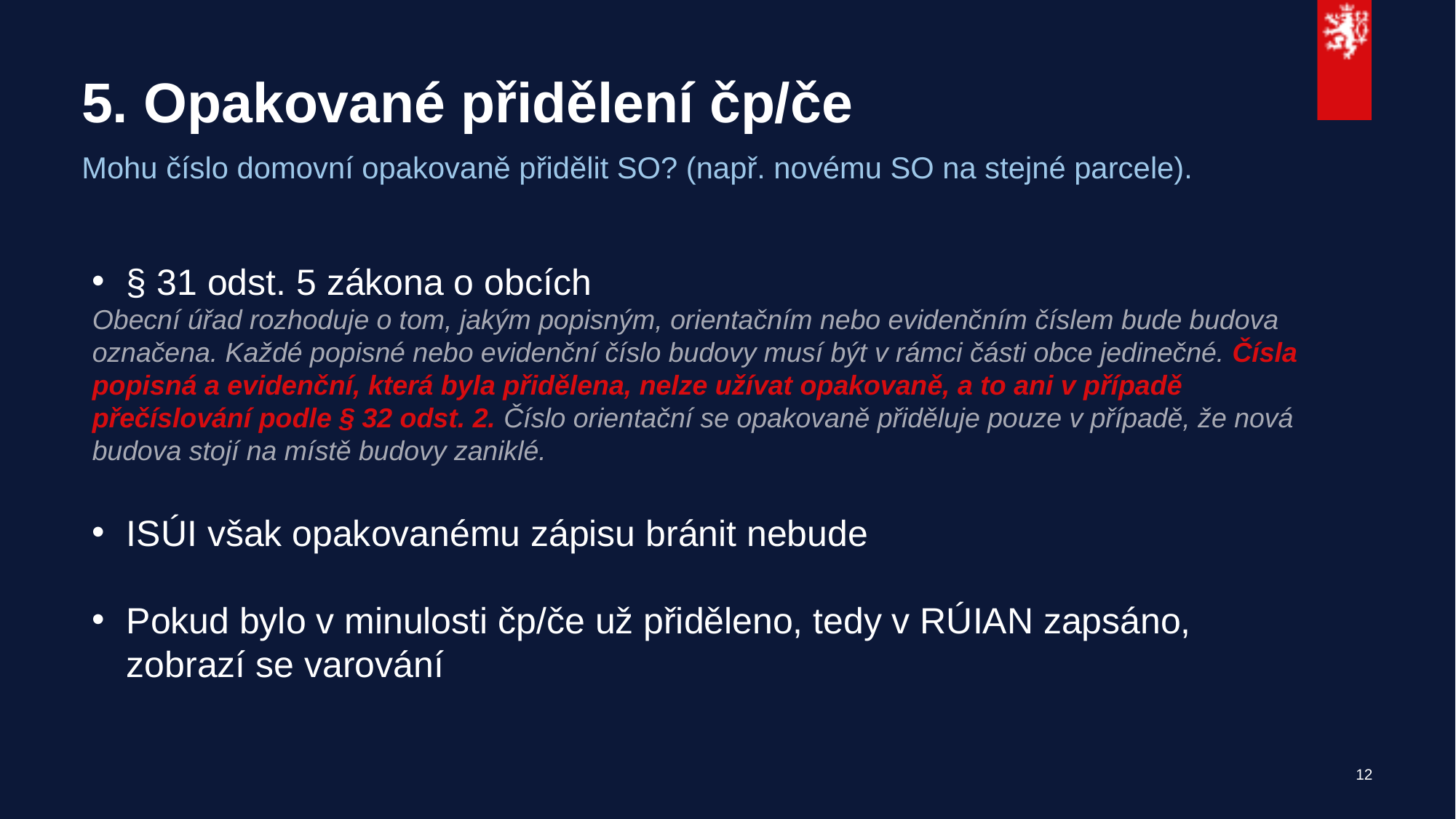

# 5. Opakované přidělení čp/če
Mohu číslo domovní opakovaně přidělit SO? (např. novému SO na stejné parcele).
§ 31 odst. 5 zákona o obcích
Obecní úřad rozhoduje o tom, jakým popisným, orientačním nebo evidenčním číslem bude budova označena. Každé popisné nebo evidenční číslo budovy musí být v rámci části obce jedinečné. Čísla popisná a evidenční, která byla přidělena, nelze užívat opakovaně, a to ani v případě přečíslování podle § 32 odst. 2. Číslo orientační se opakovaně přiděluje pouze v případě, že nová budova stojí na místě budovy zaniklé.

ISÚI však opakovanému zápisu bránit nebude

Pokud bylo v minulosti čp/če už přiděleno, tedy v RÚIAN zapsáno, zobrazí se varování

12